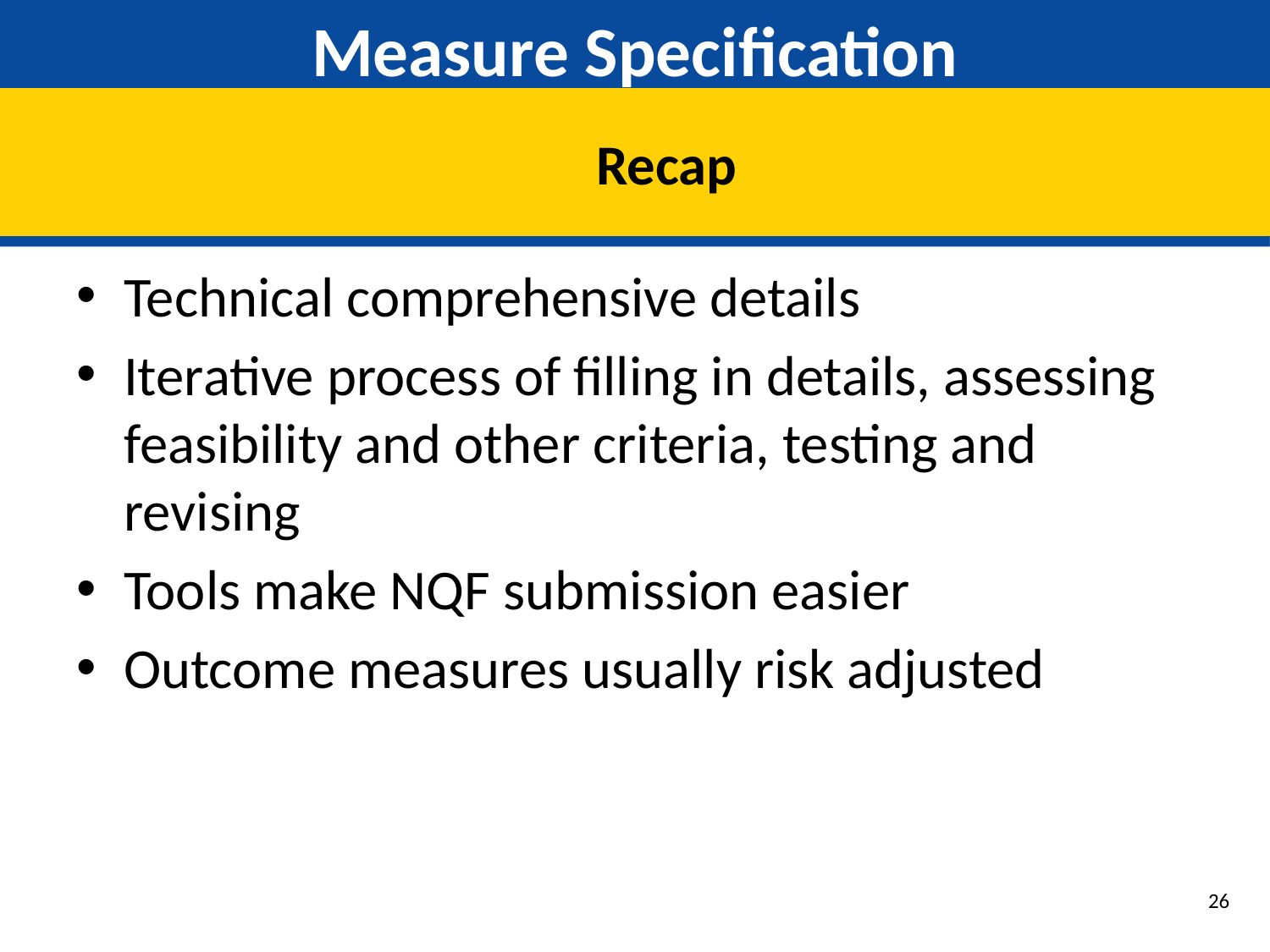

# Measure Specification
Recap
Technical comprehensive details
Iterative process of filling in details, assessing feasibility and other criteria, testing and revising
Tools make NQF submission easier
Outcome measures usually risk adjusted